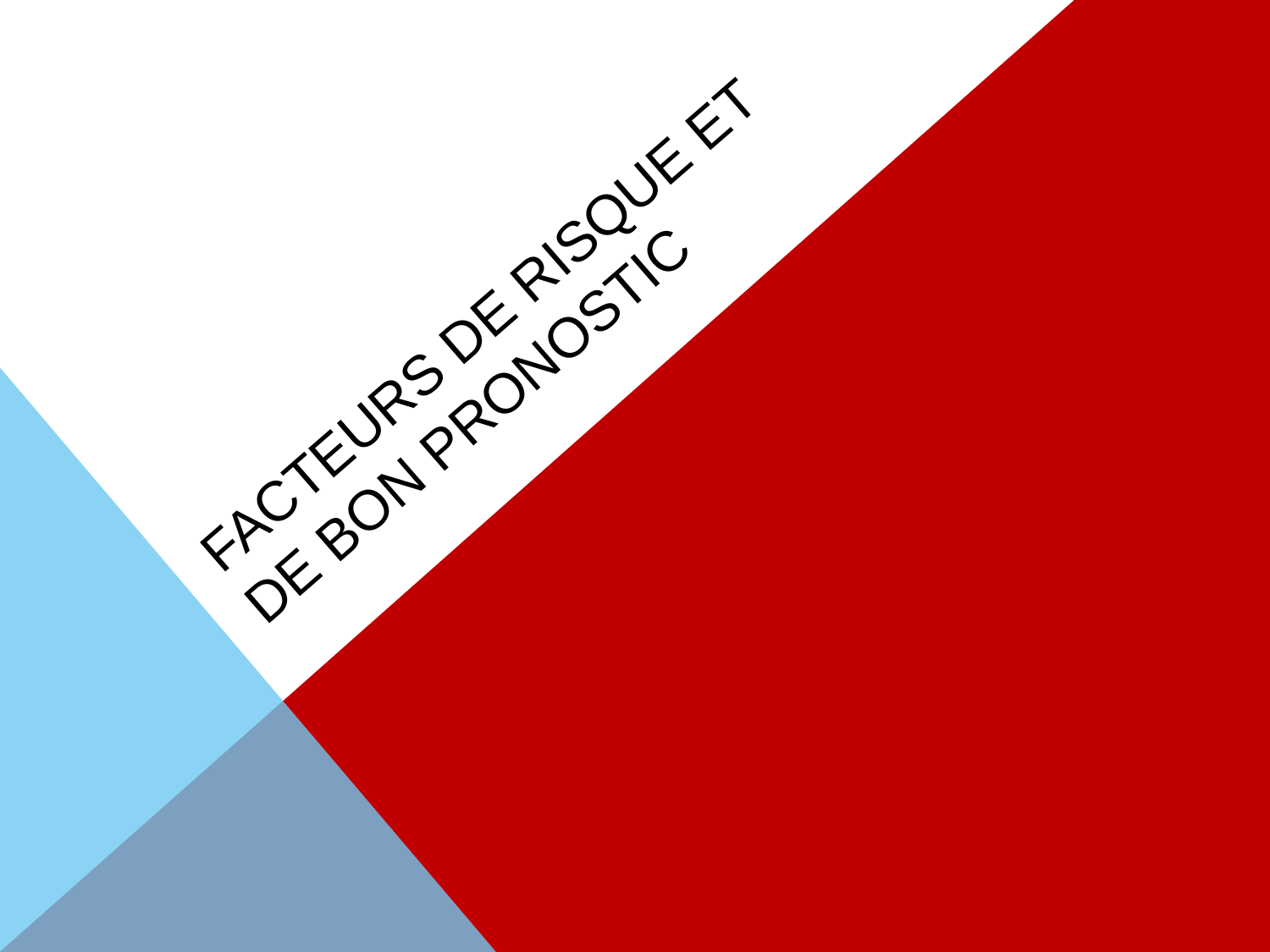

# Facteurs de risque et de bon pronostic